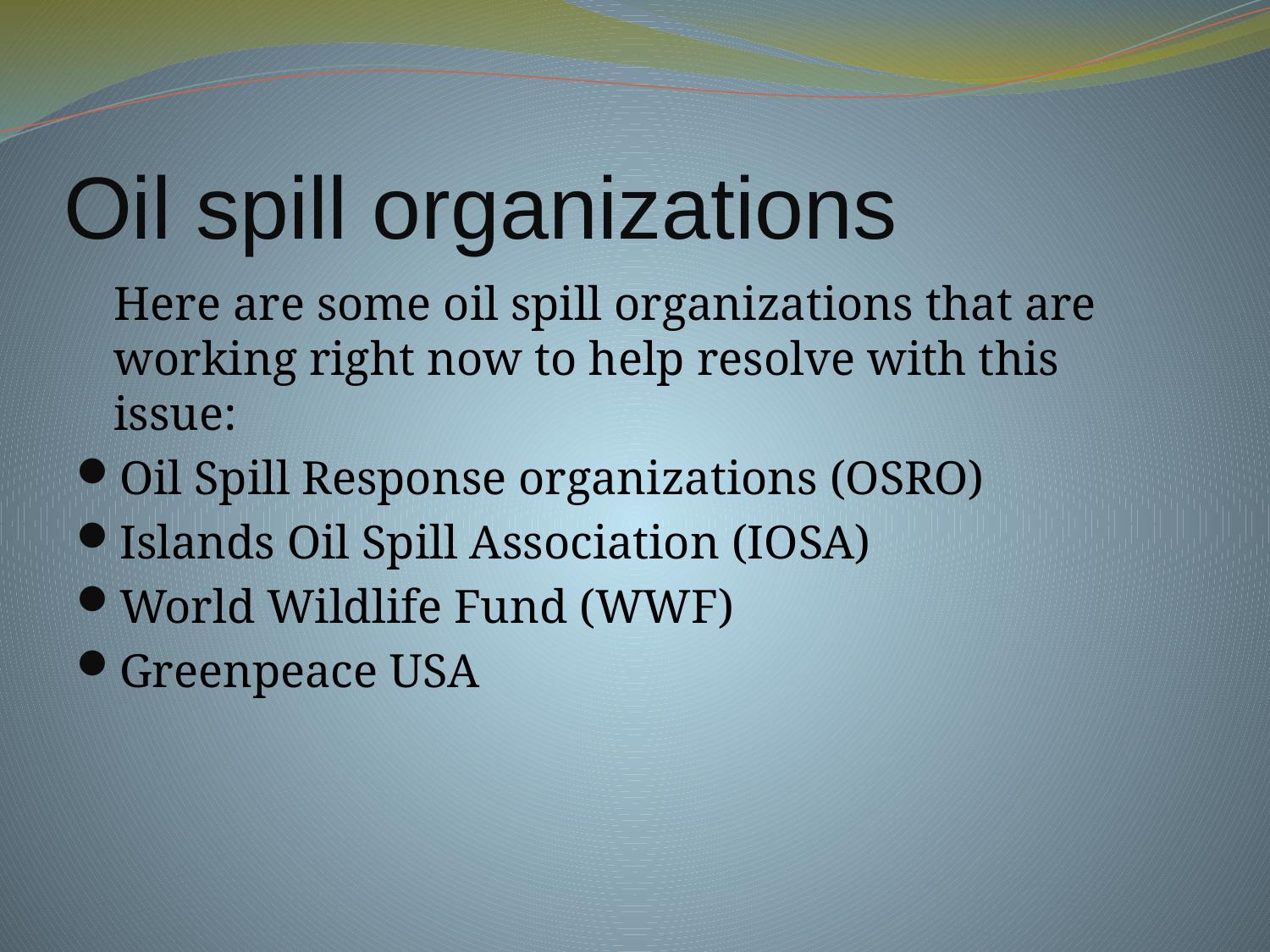

# Oil spill organizations
	Here are some oil spill organizations that are working right now to help resolve with this issue:
Oil Spill Response organizations (OSRO)
Islands Oil Spill Association (IOSA)
World Wildlife Fund (WWF)
Greenpeace USA